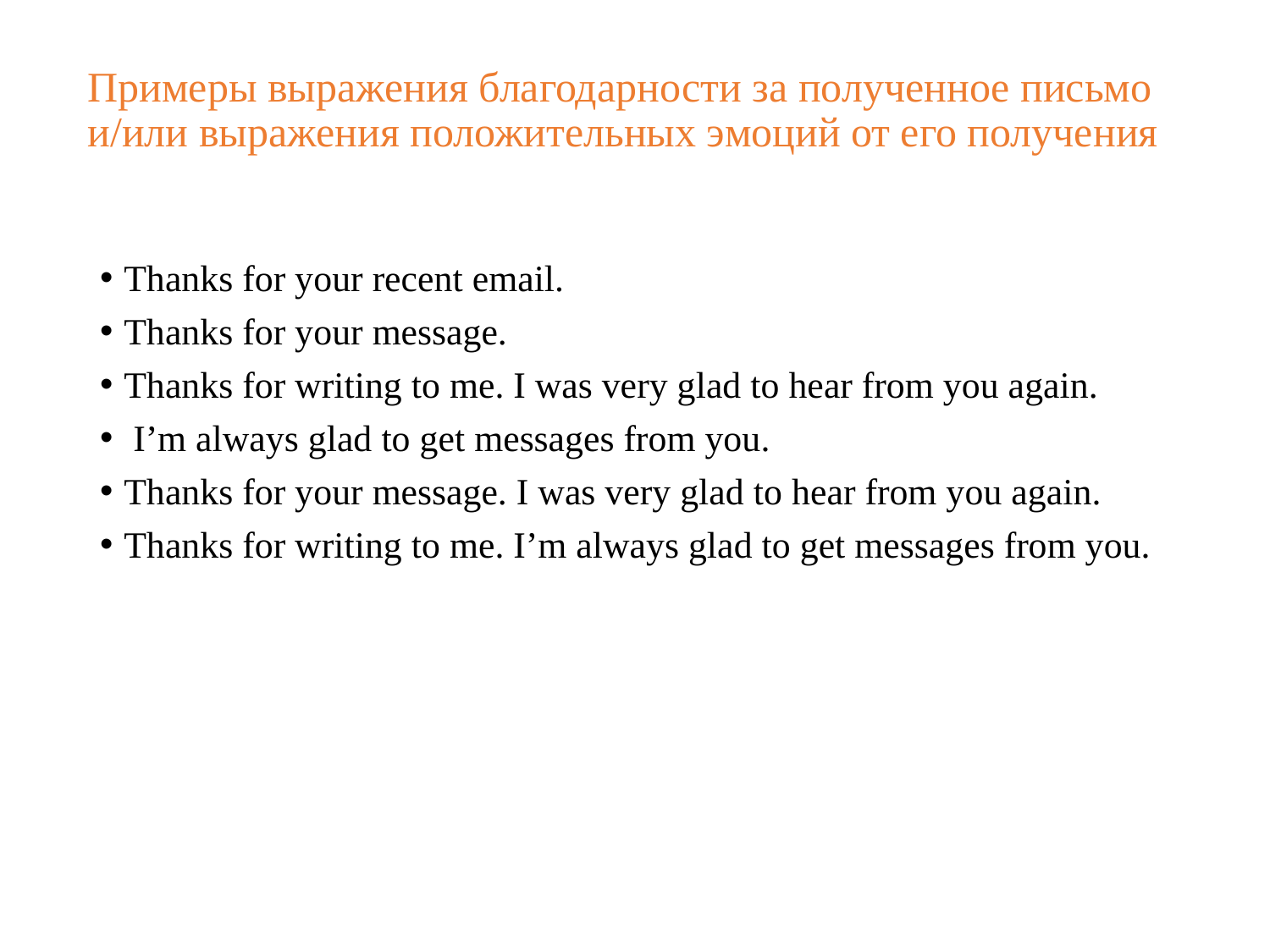

# Примеры выражения благодарности за полученное письмо и/или выражения положительных эмоций от его получения
Thanks for your recent email.
Thanks for your message.
Thanks for writing to me. I was very glad to hear from you again.
 I’m always glad to get messages from you.
Thanks for your message. I was very glad to hear from you again.
Thanks for writing to me. I’m always glad to get messages from you.